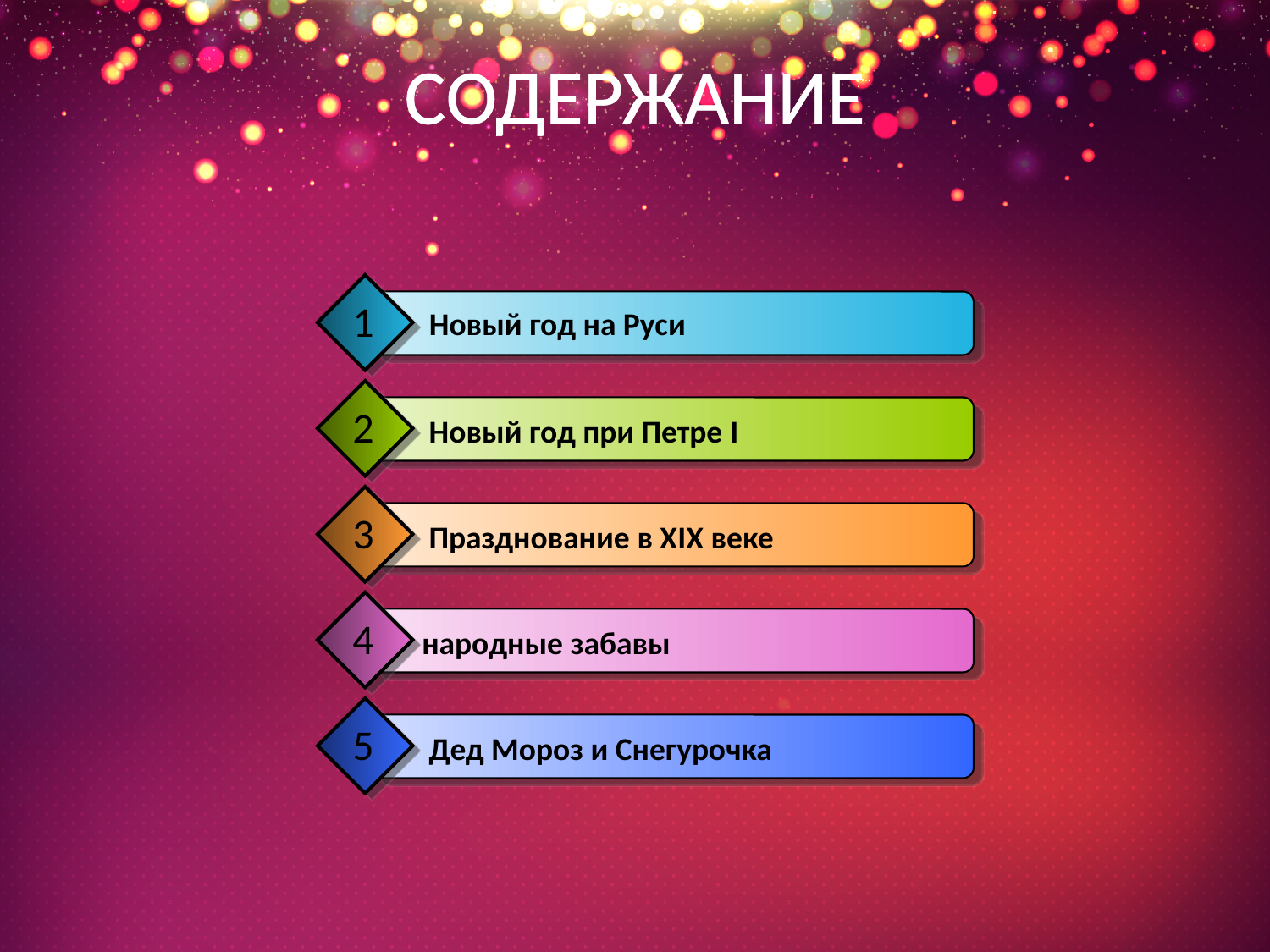

# СОДЕРЖАНИЕ

1
      Новый год на Руси

2

  Новый год при Петре I

3

  Празднование в ХIХ веке

4

 народные забавы

5

  Дед Мороз и Снегурочка